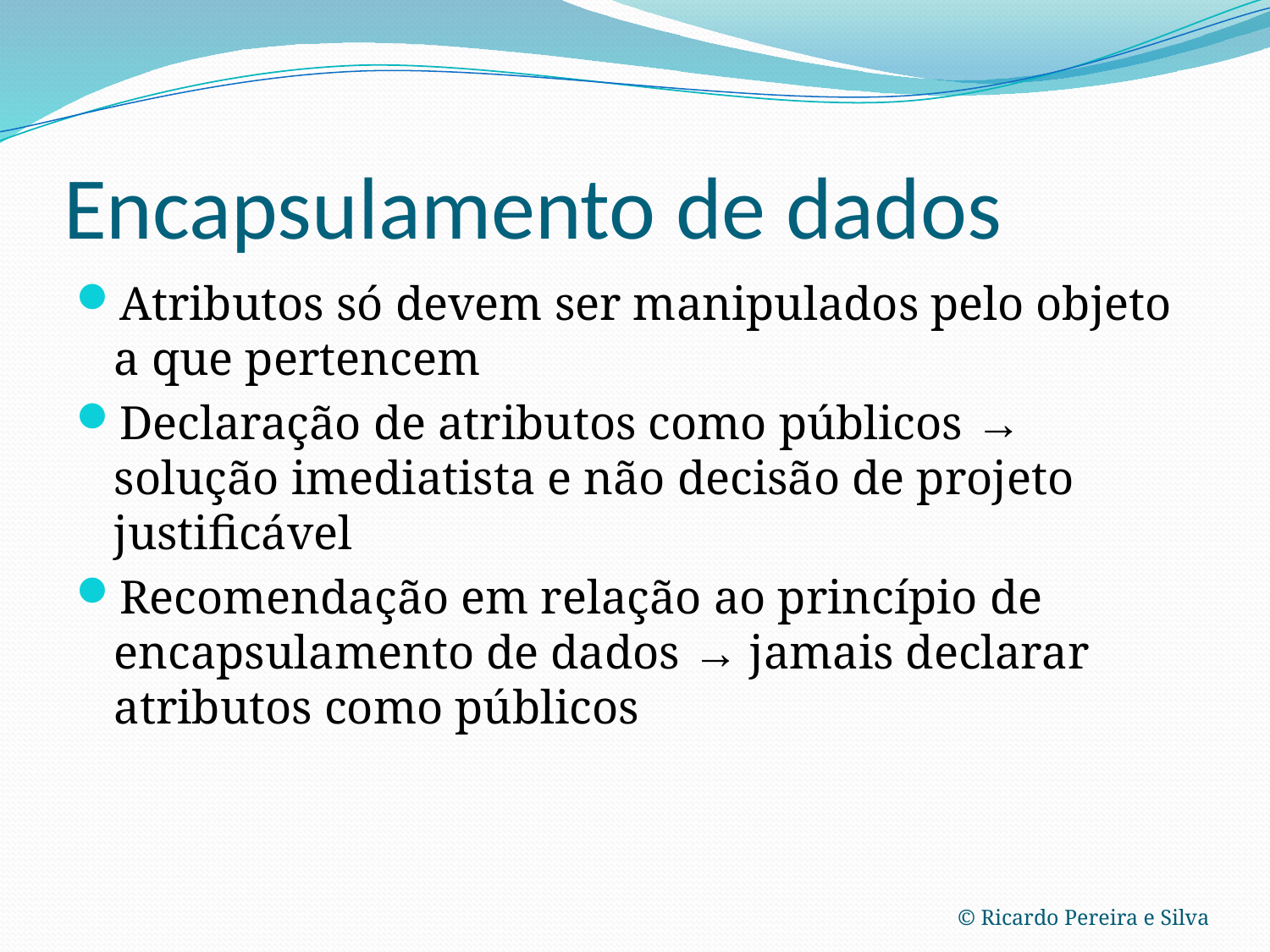

# Encapsulamento de dados
Atributos só devem ser manipulados pelo objeto a que pertencem
Declaração de atributos como públicos → solução imediatista e não decisão de projeto justificável
Recomendação em relação ao princípio de encapsulamento de dados → jamais declarar atributos como públicos
© Ricardo Pereira e Silva